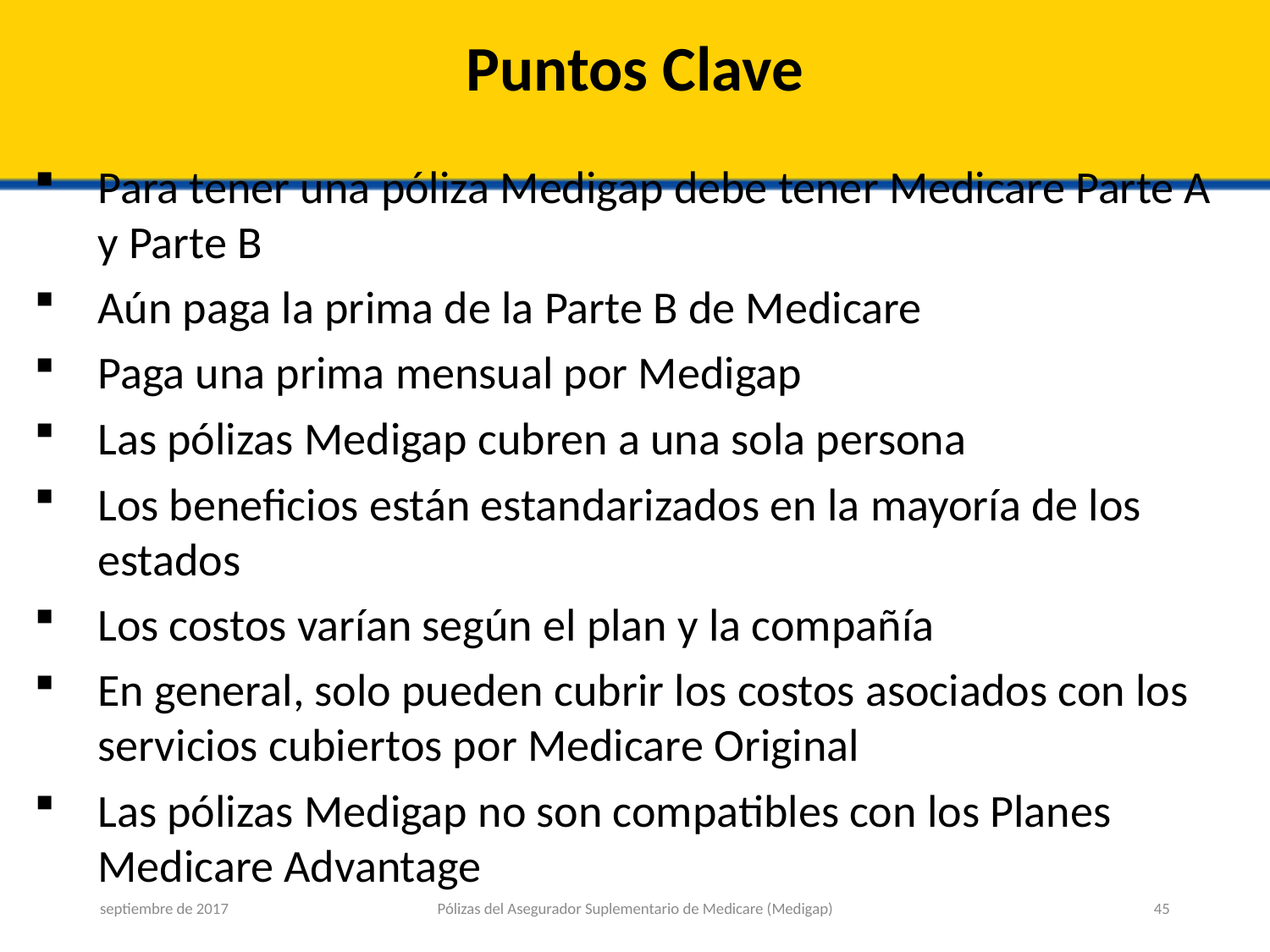

# Puntos Clave
Para tener una póliza Medigap debe tener Medicare Parte A y Parte B
Aún paga la prima de la Parte B de Medicare
Paga una prima mensual por Medigap
Las pólizas Medigap cubren a una sola persona
Los beneficios están estandarizados en la mayoría de los estados
Los costos varían según el plan y la compañía
En general, solo pueden cubrir los costos asociados con los servicios cubiertos por Medicare Original
Las pólizas Medigap no son compatibles con los Planes Medicare Advantage
septiembre de 2017
Pólizas del Asegurador Suplementario de Medicare (Medigap)
45